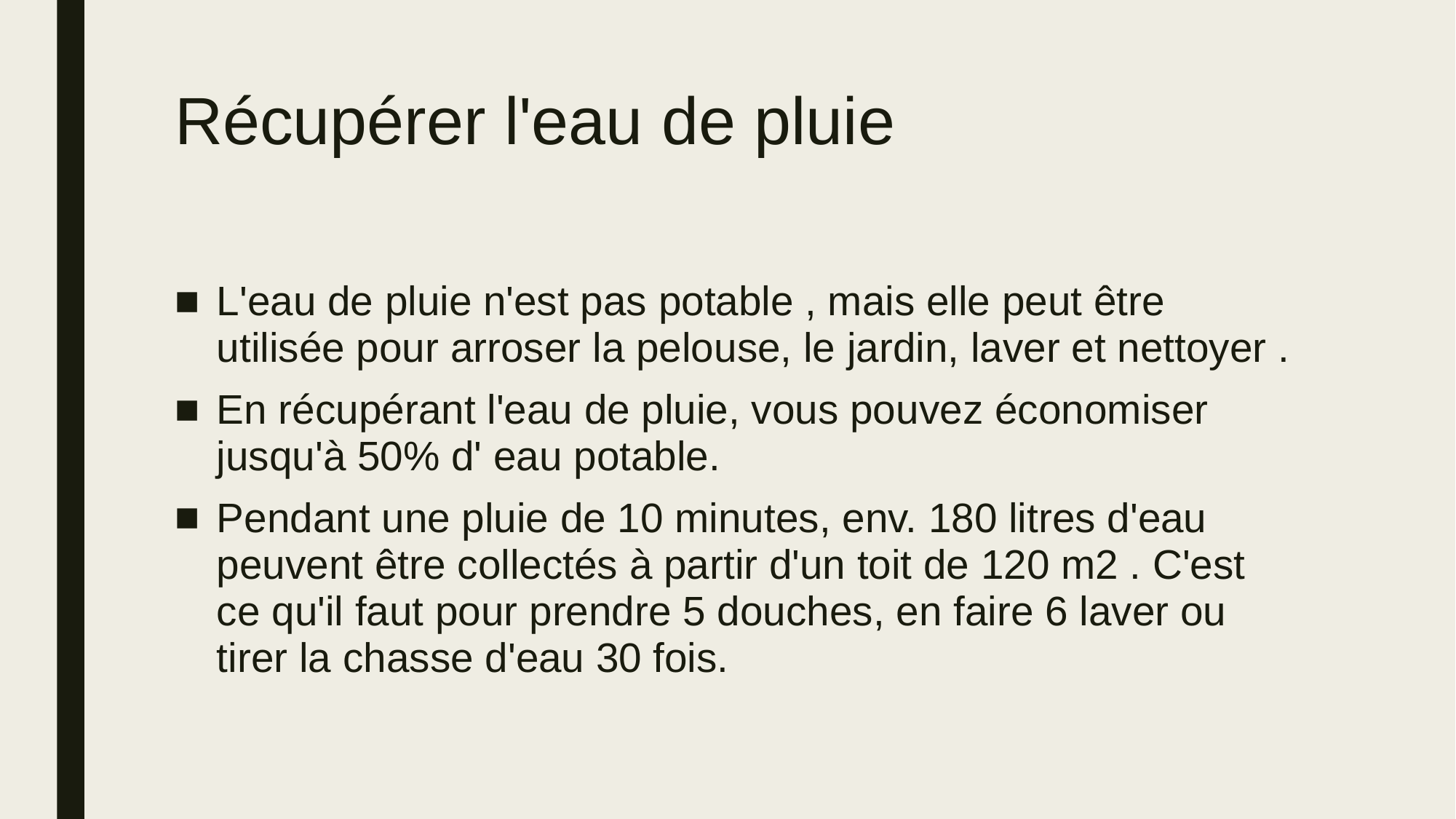

# Récupérer l'eau de pluie
L'eau de pluie n'est pas potable , mais elle peut être utilisée pour arroser la pelouse, le jardin, laver et nettoyer .
En récupérant l'eau de pluie, vous pouvez économiser jusqu'à 50% d' eau potable.
Pendant une pluie de 10 minutes, env. 180 litres d'eau peuvent être collectés à partir d'un toit de 120 m2 . C'est ce qu'il faut pour prendre 5 douches, en faire 6 laver ou tirer la chasse d'eau 30 fois.